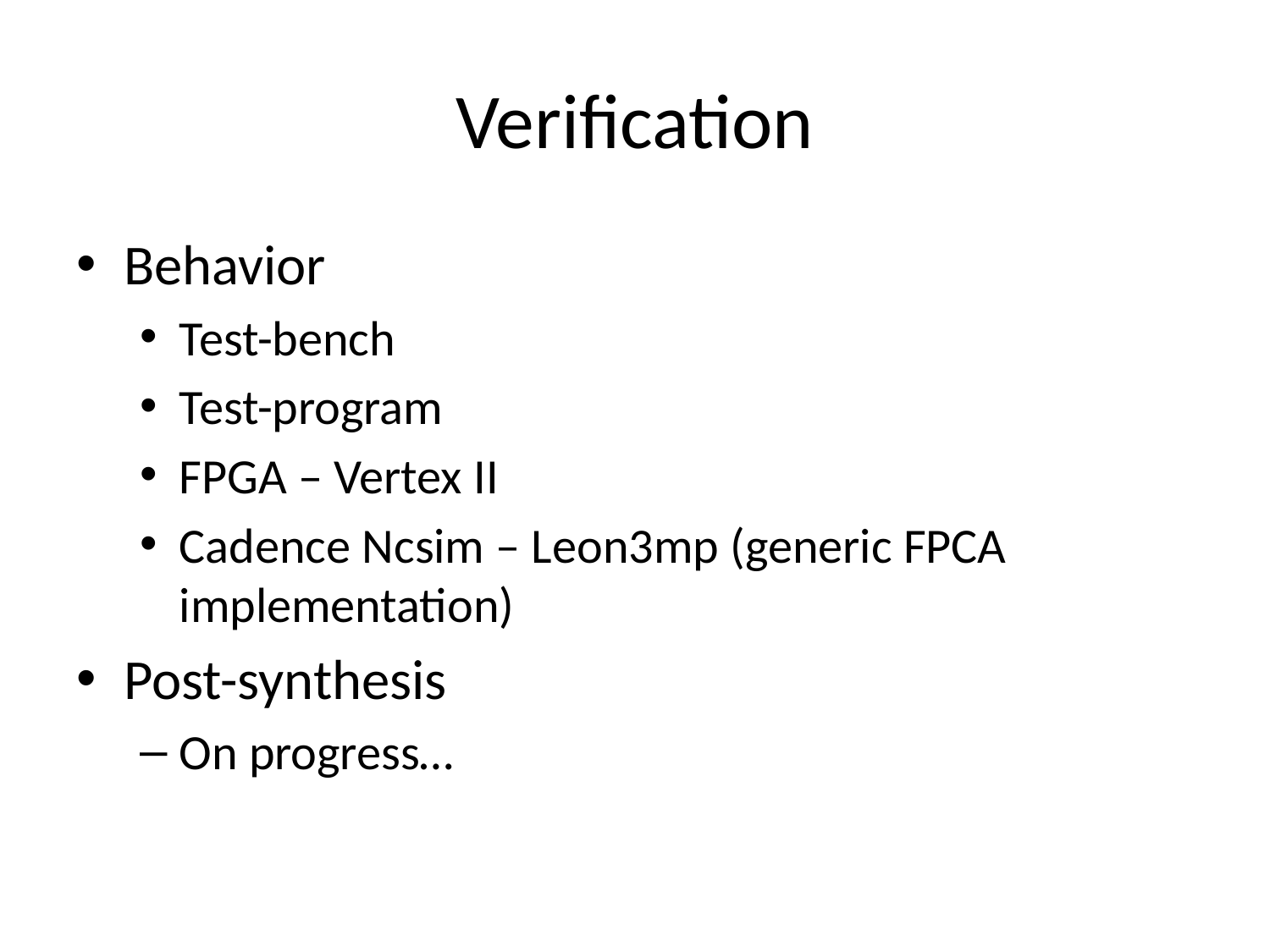

# Verification
Behavior
Test-bench
Test-program
FPGA – Vertex II
Cadence Ncsim – Leon3mp (generic FPCA implementation)
Post-synthesis
On progress…